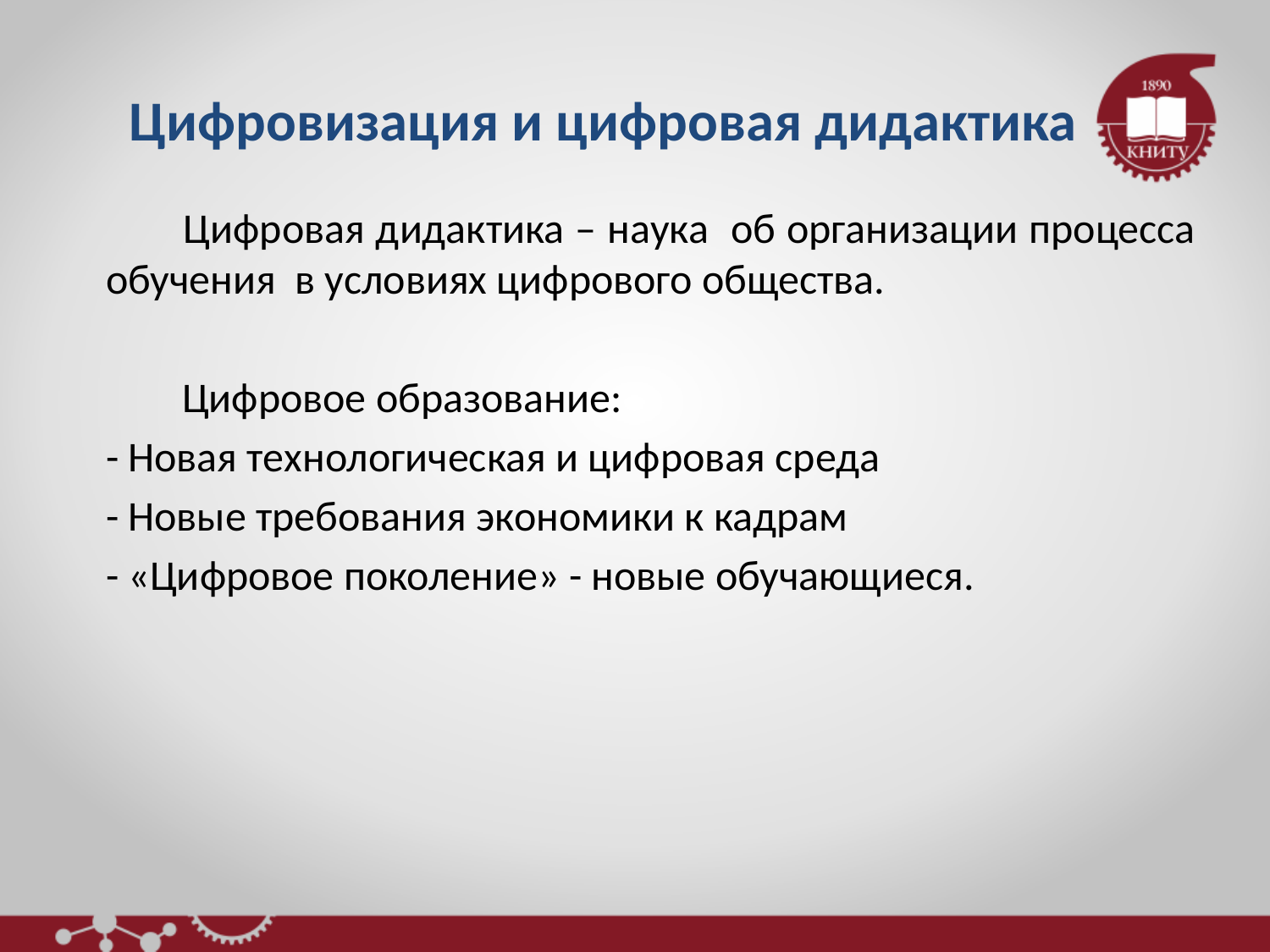

# Цифровизация и цифровая дидактика
       Цифровая дидактика – наука  об организации процесса обучения  в условиях цифрового общества.

        Цифровое образование:
- Новая технологическая и цифровая среда
- Новые требования экономики к кадрам
- «Цифровое поколение» - новые обучающиеся.